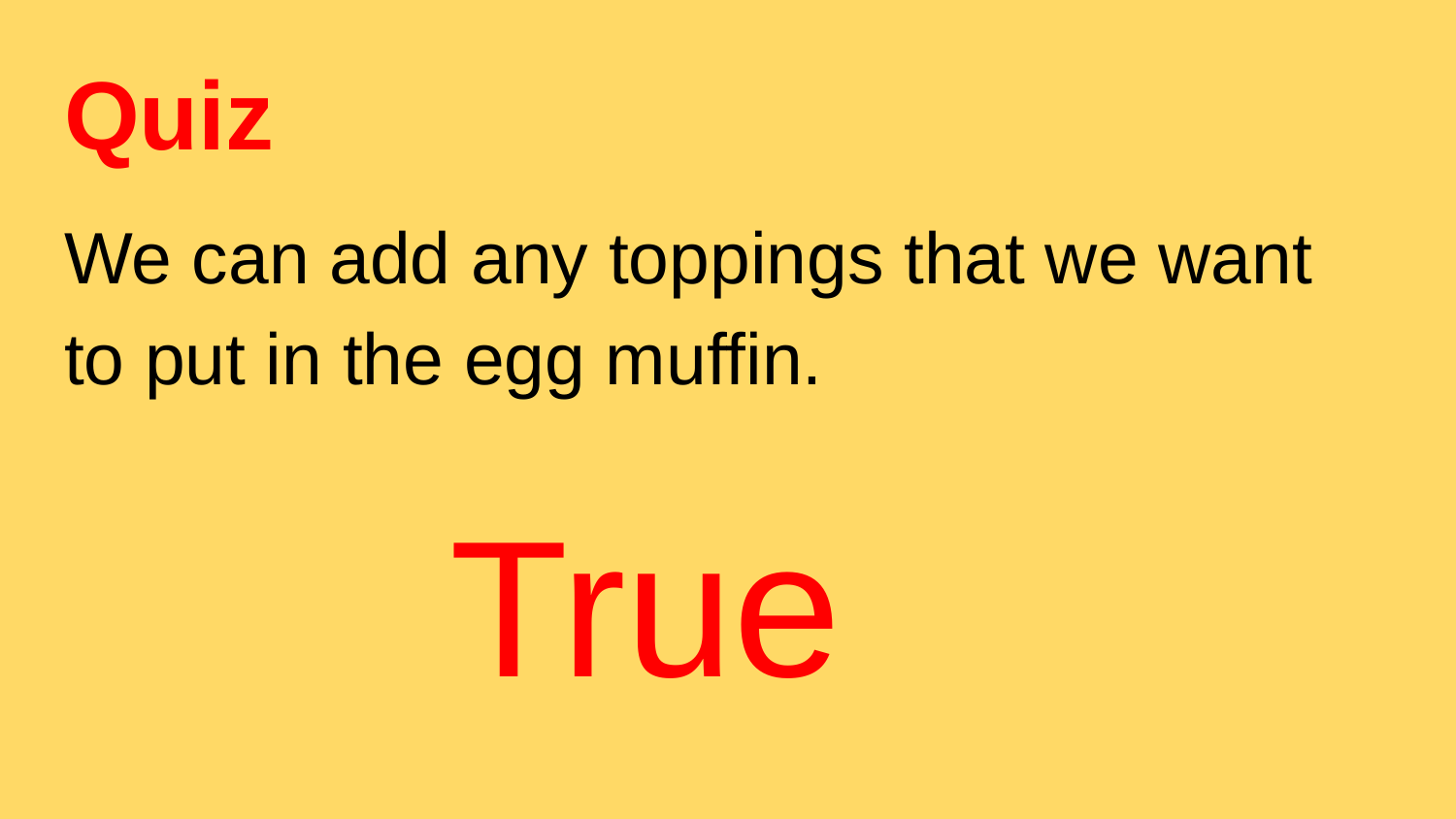

# Quiz
We can add any toppings that we want to put in the egg muffin.
   True